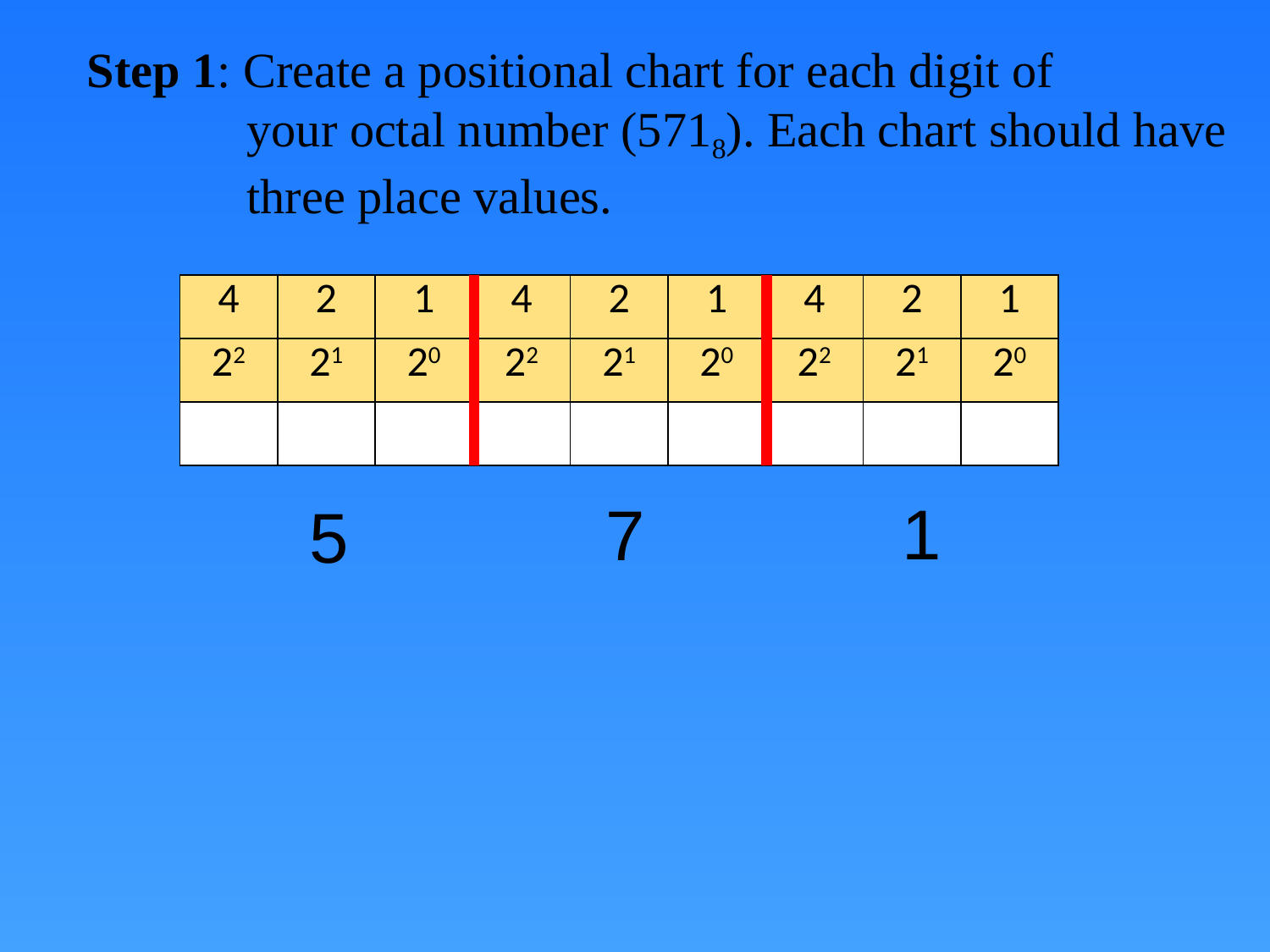

Step 1: Create a positional chart for each digit of
             your octal number (5718). Each chart should have
             three place values.
| 4 | 2 | 1 | 4 | 2 | 1 | 4 | 2 | 1 |
| --- | --- | --- | --- | --- | --- | --- | --- | --- |
| 22 | 21 | 20 | 22 | 21 | 20 | 22 | 21 | 20 |
|  |  |  |  |  |  |  |  |  |
1
7
5